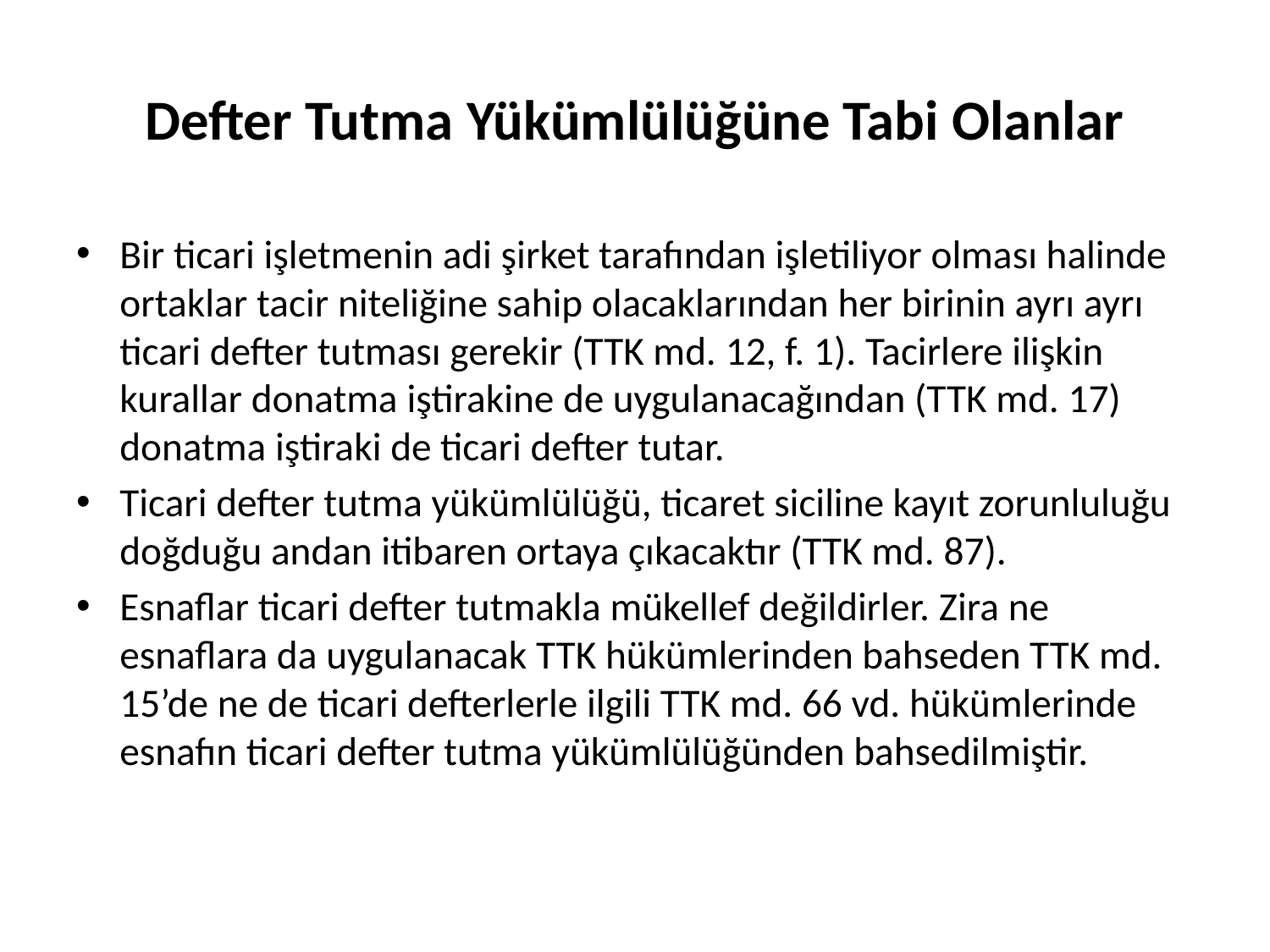

# Defter Tutma Yükümlülüğüne Tabi Olanlar
Bir ticari işletmenin adi şirket tarafından işletiliyor olması halinde ortaklar tacir niteliğine sahip olacaklarından her birinin ayrı ayrı ticari defter tutması gerekir (TTK md. 12, f. 1). Tacirlere ilişkin kurallar donatma iştirakine de uygulanacağından (TTK md. 17) donatma iştiraki de ticari defter tutar.
Ticari defter tutma yükümlülüğü, ticaret siciline kayıt zorunluluğu doğduğu andan itibaren ortaya çıkacaktır (TTK md. 87).
Esnaflar ticari defter tutmakla mükellef değildirler. Zira ne esnaflara da uygulanacak TTK hükümlerinden bahseden TTK md. 15’de ne de ticari defterlerle ilgili TTK md. 66 vd. hükümlerinde esnafın ticari defter tutma yükümlülüğünden bahsedilmiştir.